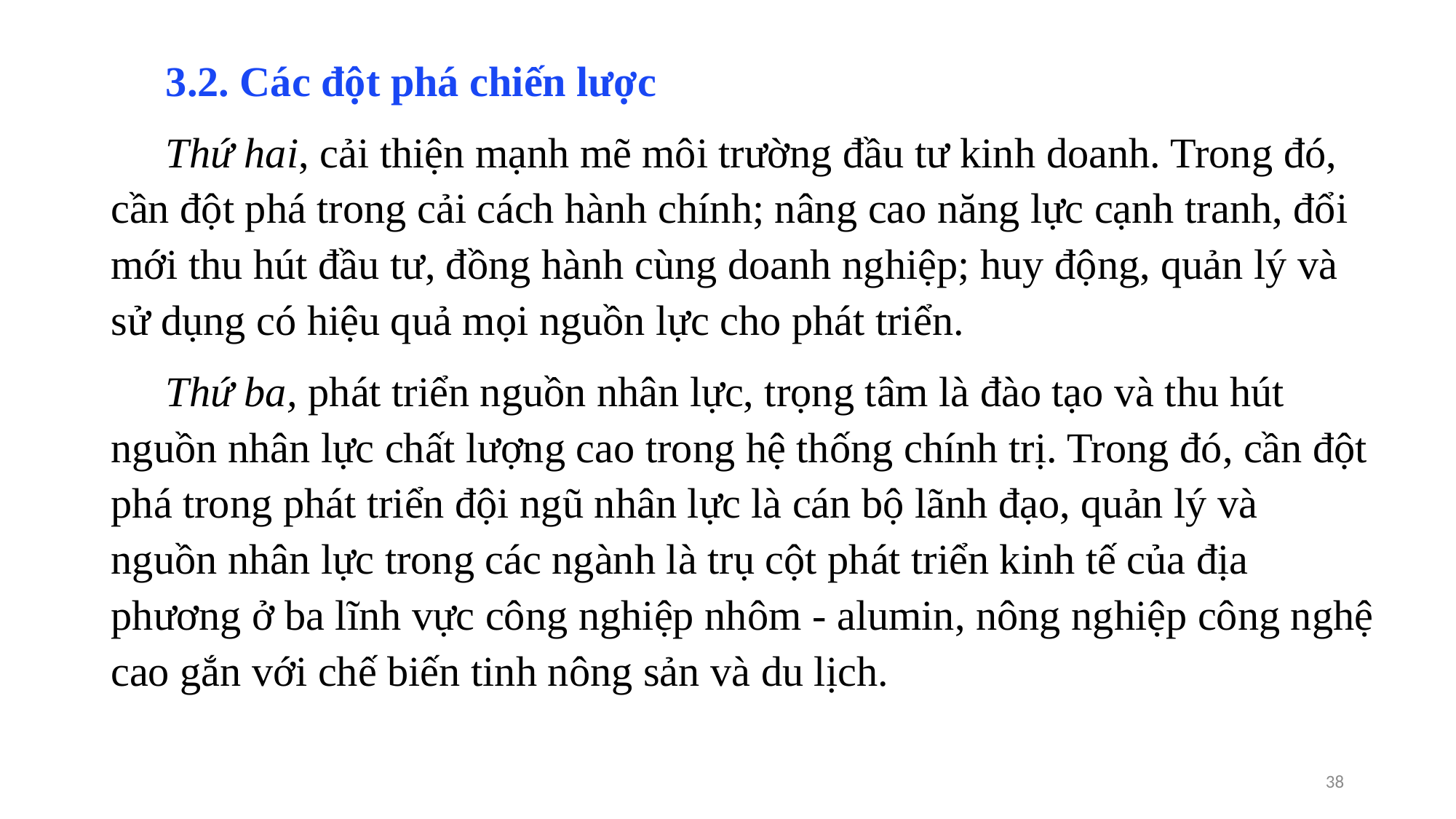

3.2. Các đột phá chiến lược
Thứ hai, cải thiện mạnh mẽ môi trường đầu tư kinh doanh. Trong đó, cần đột phá trong cải cách hành chính; nâng cao năng lực cạnh tranh, đổi mới thu hút đầu tư, đồng hành cùng doanh nghiệp; huy động, quản lý và sử dụng có hiệu quả mọi nguồn lực cho phát triển.
Thứ ba, phát triển nguồn nhân lực, trọng tâm là đào tạo và thu hút nguồn nhân lực chất lượng cao trong hệ thống chính trị. Trong đó, cần đột phá trong phát triển đội ngũ nhân lực là cán bộ lãnh đạo, quản lý và nguồn nhân lực trong các ngành là trụ cột phát triển kinh tế của địa phương ở ba lĩnh vực công nghiệp nhôm - alumin, nông nghiệp công nghệ cao gắn với chế biến tinh nông sản và du lịch.
38